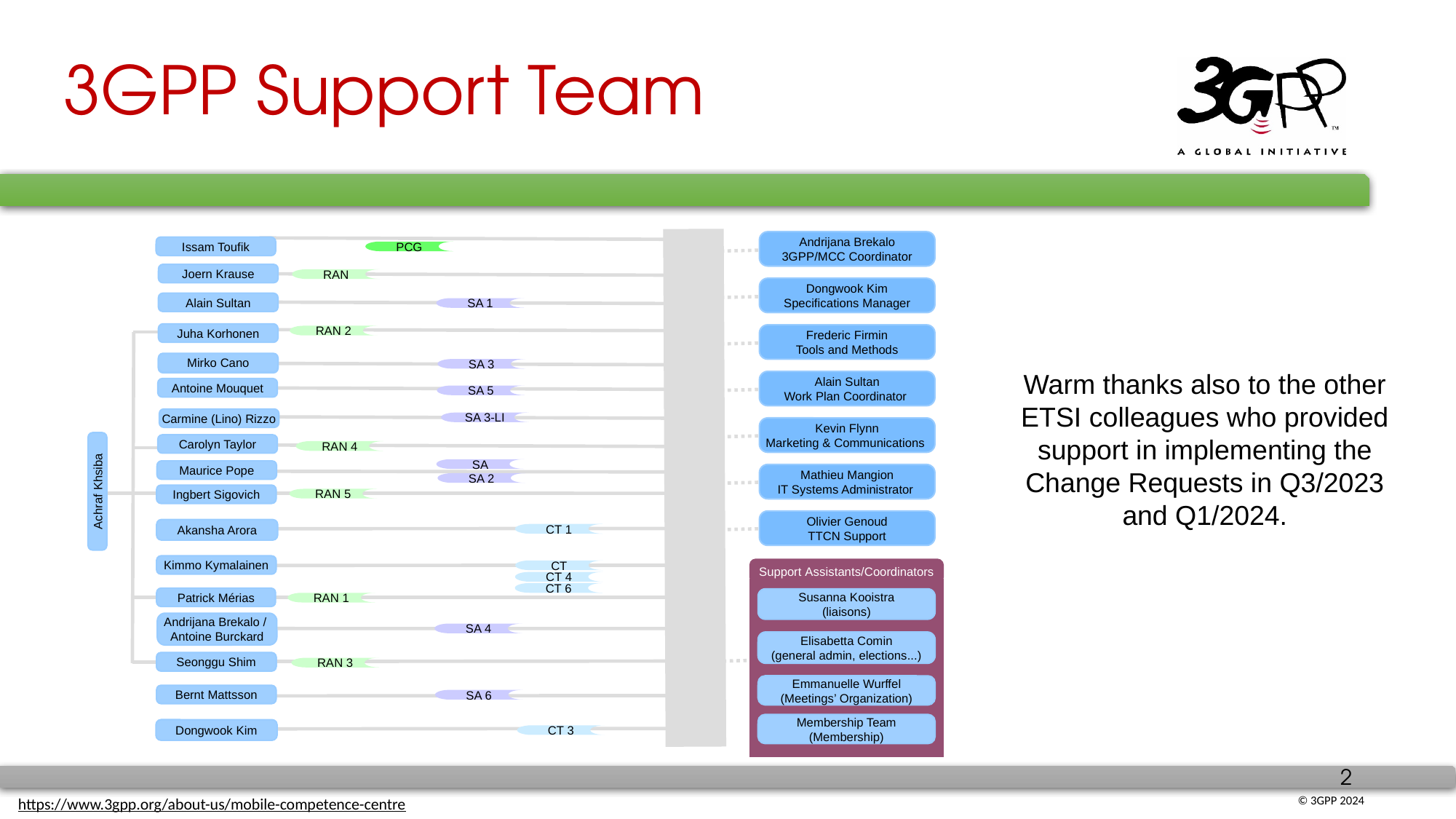

# 3GPP Support Team

Andrijana Brekalo
3GPP/MCC Coordinator
Issam Toufik

PCG

Joern Krause
RAN

Dongwook Kim
Specifications Manager
Alain Sultan

SA 1

Juha Korhonen
Frederic Firmin
Tools and Methods
RAN 2

Mirko Cano
Dionisio Zumerle
SA 3
Warm thanks also to the other ETSI colleagues who provided support in implementing the Change Requests in Q3/2023 and Q1/2024.

Alain Sultan
Work Plan Coordinator

Antoine Mouquet

SA 5

Carmine (Lino) Rizzo
SA 3-LI

Kevin Flynn
Marketing & Communications
Carolyn Taylor

RAN 4

SA
Maurice Pope
Mathieu Mangion
IT Systems Administrator

SA 2
Achraf Khsiba

Ingbert Sigovich
RAN 5

Olivier Genoud
TTCN Support
Akansha Arora
CT 1

Kimmo Kymalainen
Support Assistants/Coordinators
CT

CT 4

CT 6
Patrick Mérias
Susanna Kooistra
(liaisons)
RAN 1

Andrijana Brekalo /
Antoine Burckard
SA 4

Elisabetta Comin
(general admin, elections...)
Seonggu Shim
Stefania Sesia
RAN 3

Emmanuelle Wurffel
(Meetings’ Organization)
Bernt Mattsson
SA 6

Membership Team
(Membership)
Dongwook Kim
CT 3

https://www.3gpp.org/about-us/mobile-competence-centre